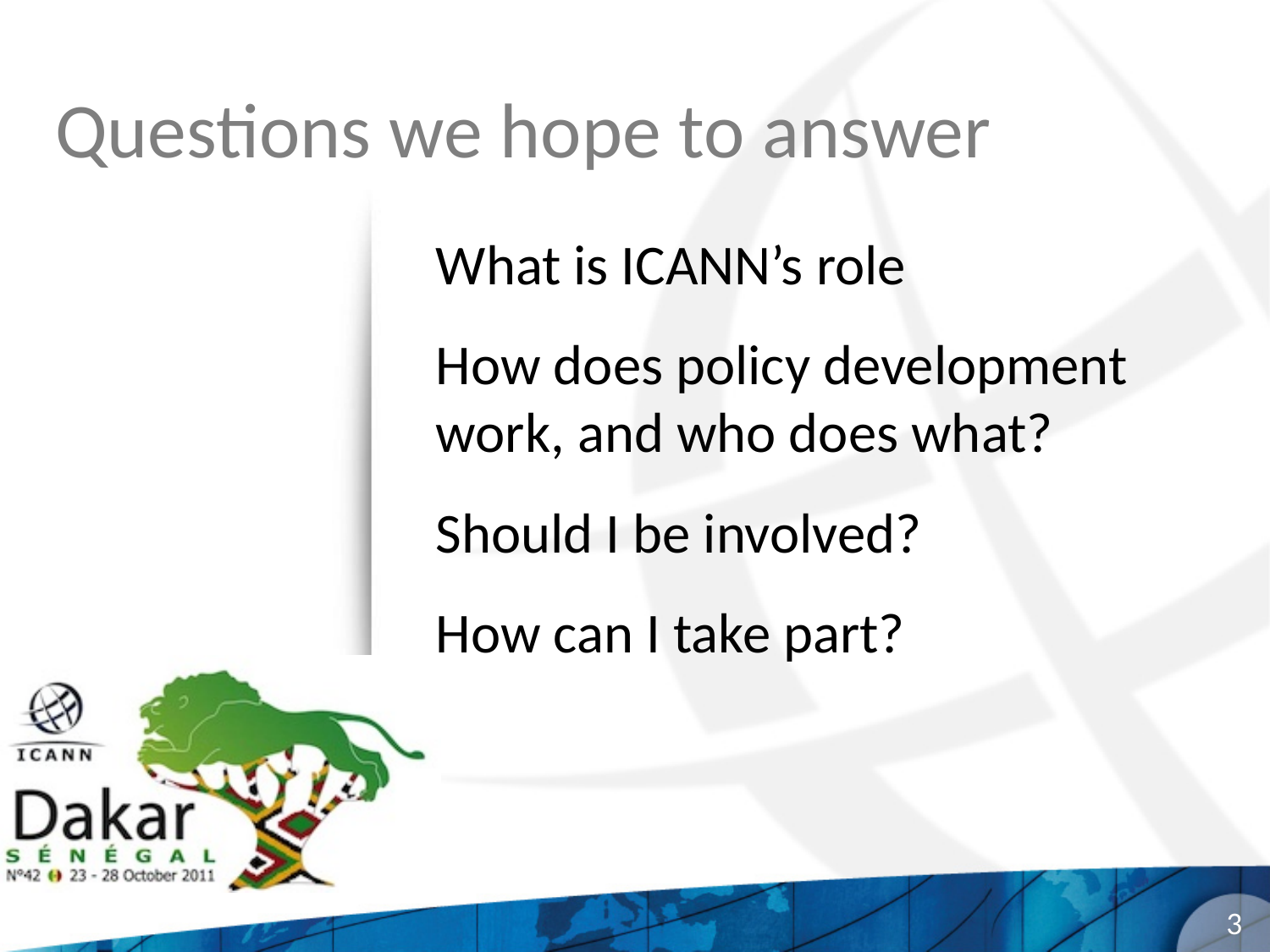

# Questions we hope to answer
What is ICANN’s role
How does policy development work, and who does what?
Should I be involved?
How can I take part?
3